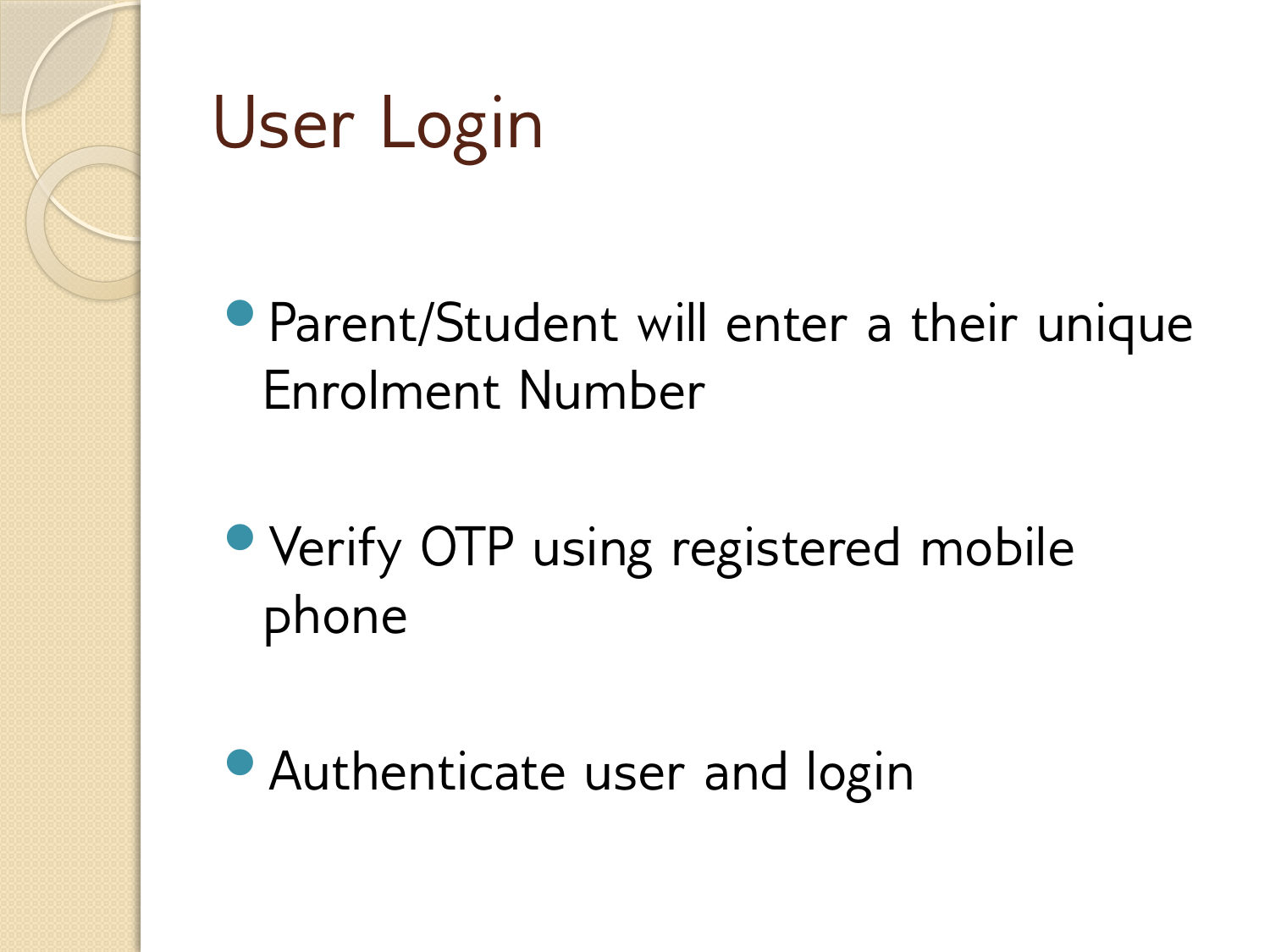

# User Login

Parent/Student will enter a their unique Enrolment Number

Verify OTP using registered mobile phone

Authenticate user and login